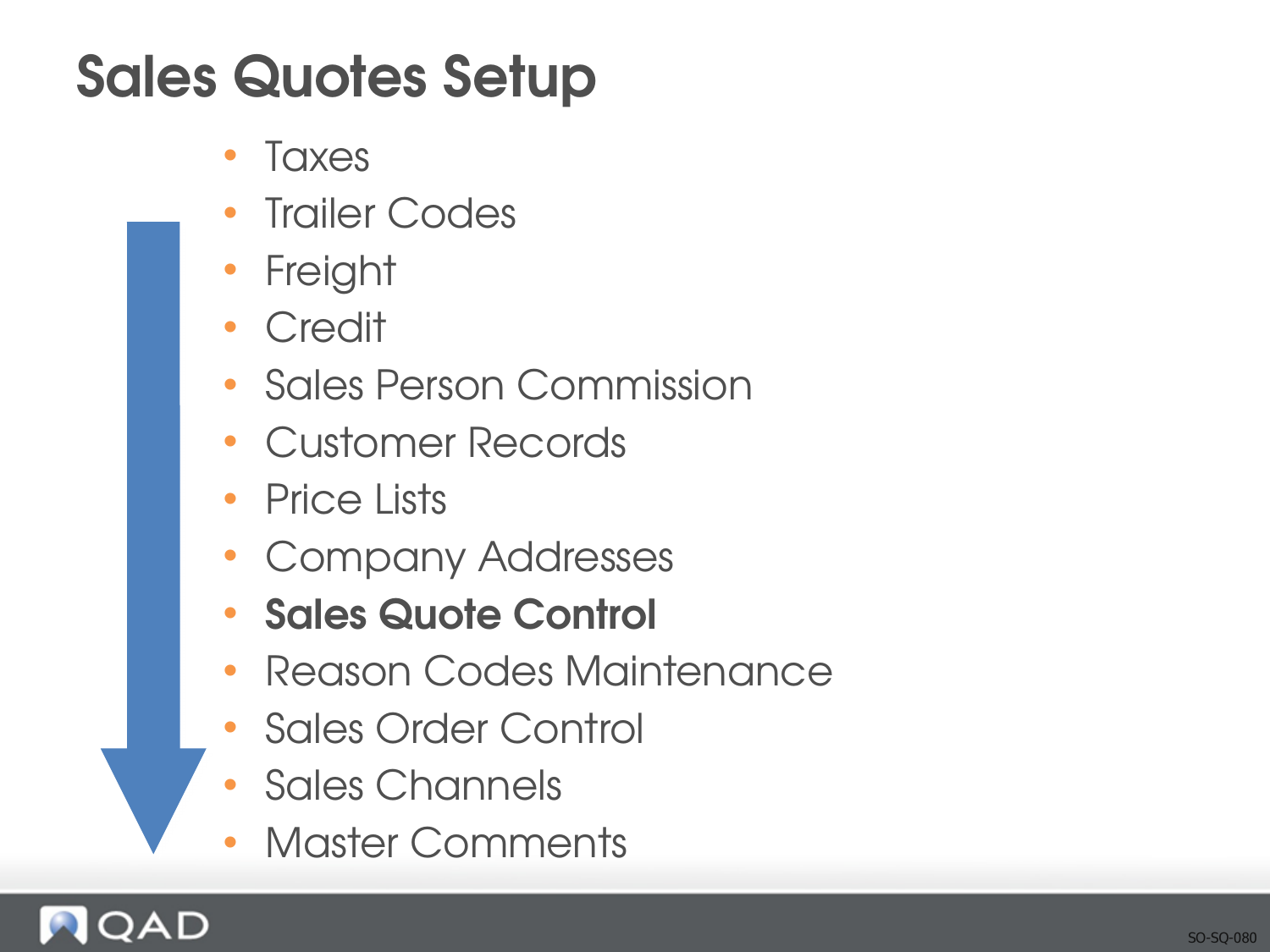

# Sales Quotes Setup
Taxes
Trailer Codes
Freight
Credit
Sales Person Commission
Customer Records
Price Lists
Company Addresses
Sales Quote Control
Reason Codes Maintenance
Sales Order Control
Sales Channels
Master Comments

SO-SQ-080